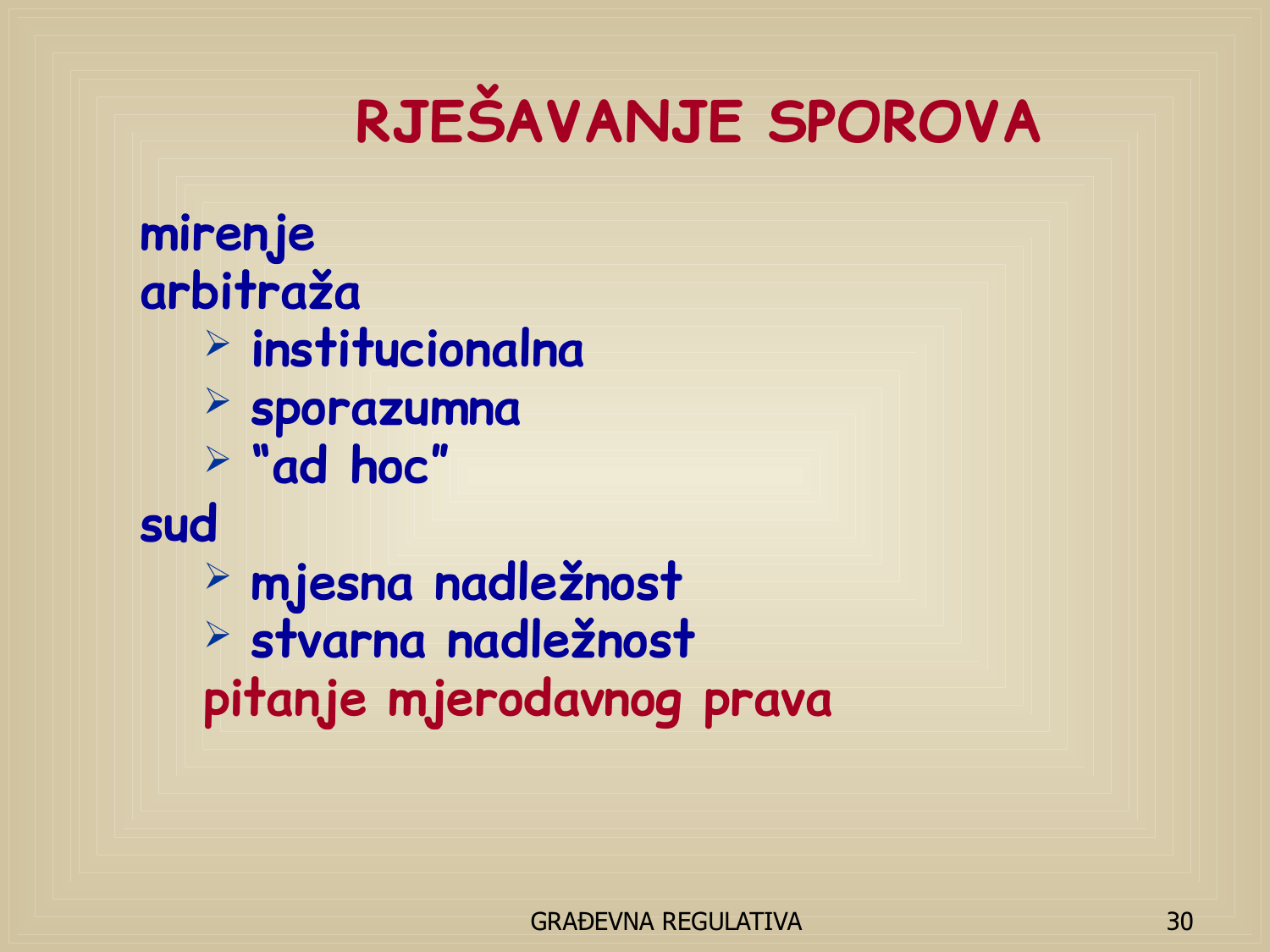

# RJEŠAVANJE SPOROVA
mirenje
arbitraža
institucionalna
sporazumna
“ad hoc”
sud
mjesna nadležnost
stvarna nadležnost
pitanje mjerodavnog prava
GRAĐEVNA REGULATIVA
30